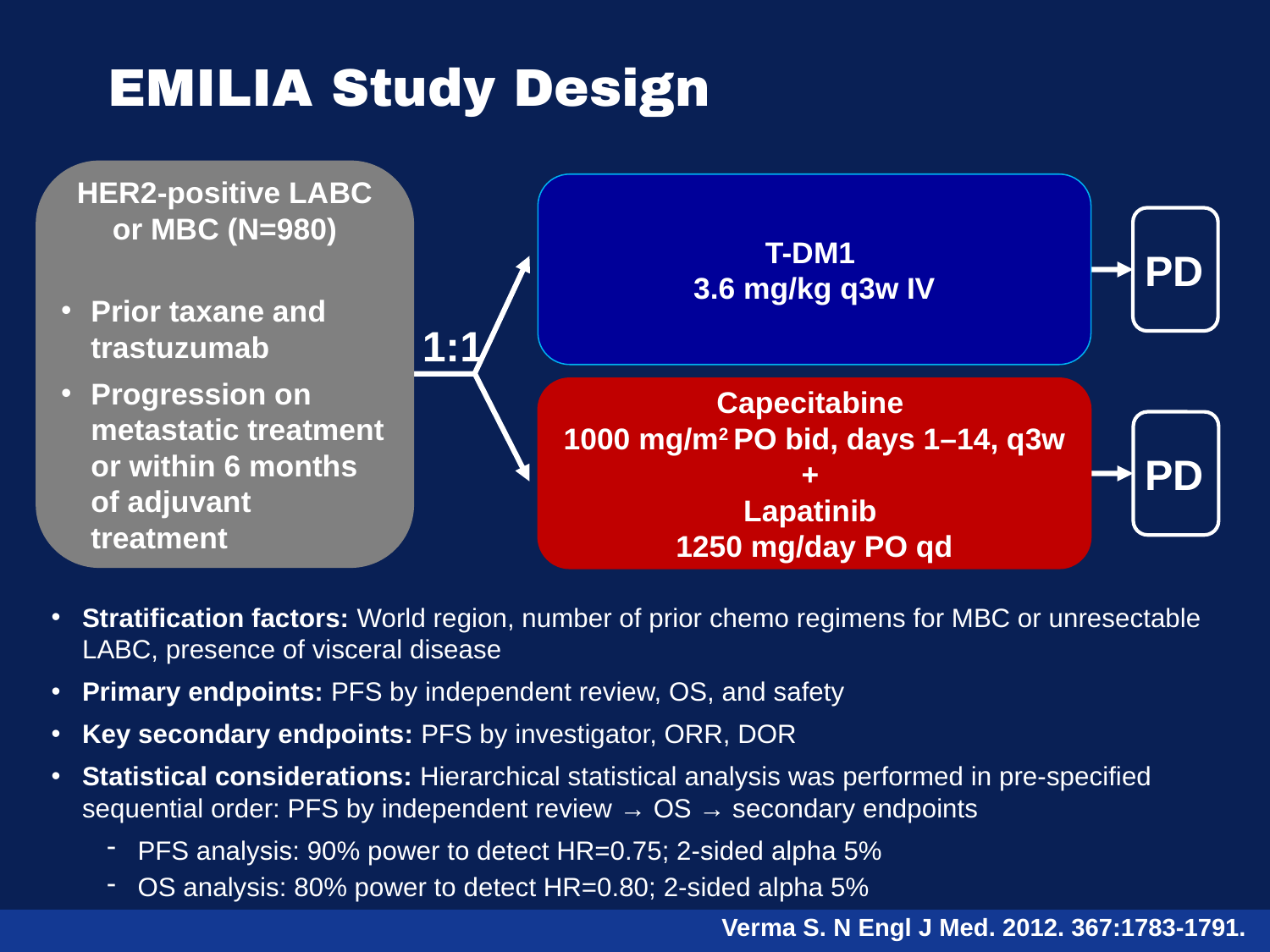

# EMILIA Study Design
HER2-positive LABC or MBC (N=980)

Prior taxane and trastuzumab
Progression on metastatic treatment or within 6 months of adjuvant treatment
T-DM1
3.6 mg/kg q3w IV

PD

1:1
Capecitabine
1000 mg/m2 PO bid, days 1–14, q3w
+
Lapatinib
1250 mg/day PO qd

PD

Stratification factors: World region, number of prior chemo regimens for MBC or unresectable LABC, presence of visceral disease
Primary endpoints: PFS by independent review, OS, and safety
Key secondary endpoints: PFS by investigator, ORR, DOR
Statistical considerations: Hierarchical statistical analysis was performed in pre-specified sequential order: PFS by independent review → OS → secondary endpoints
PFS analysis: 90% power to detect HR=0.75; 2-sided alpha 5%
OS analysis: 80% power to detect HR=0.80; 2-sided alpha 5%
Verma S. N Engl J Med. 2012. 367:1783-1791.